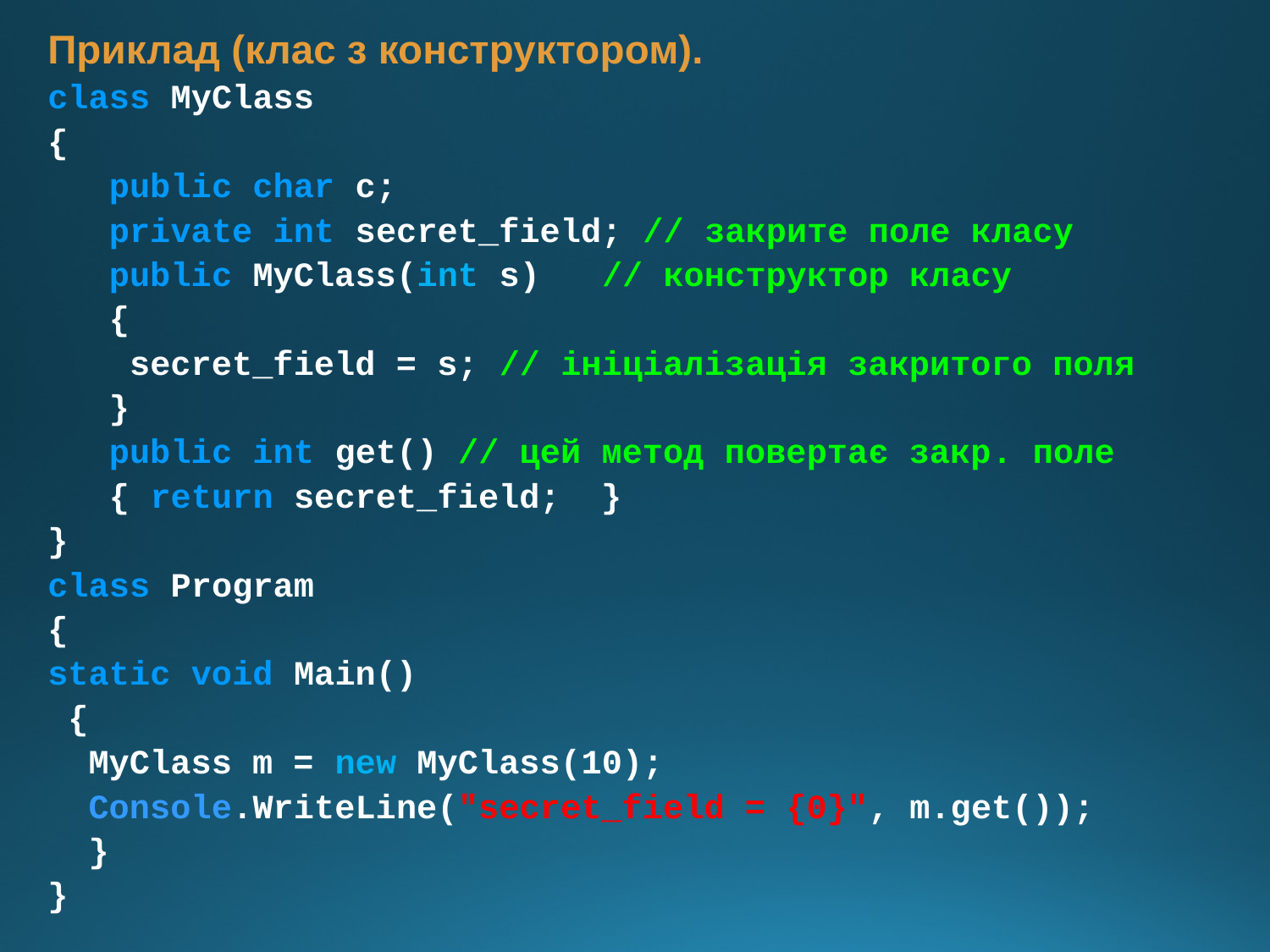

Приклад (клас з конструктором).
class MyClass
{
   public char c;
   private int secret_field; // закрите поле класу
   public MyClass(int s)   // конструктор класу
   {
    secret_field = s; // ініціалізація закритого поля
   }
   public int get() // цей метод повертає закр. поле
   { return secret_field;  }
}
class Program
{
static void Main()
 {
  MyClass m = new MyClass(10);
  Console.WriteLine("secret_field = {0}", m.get());
  }
}